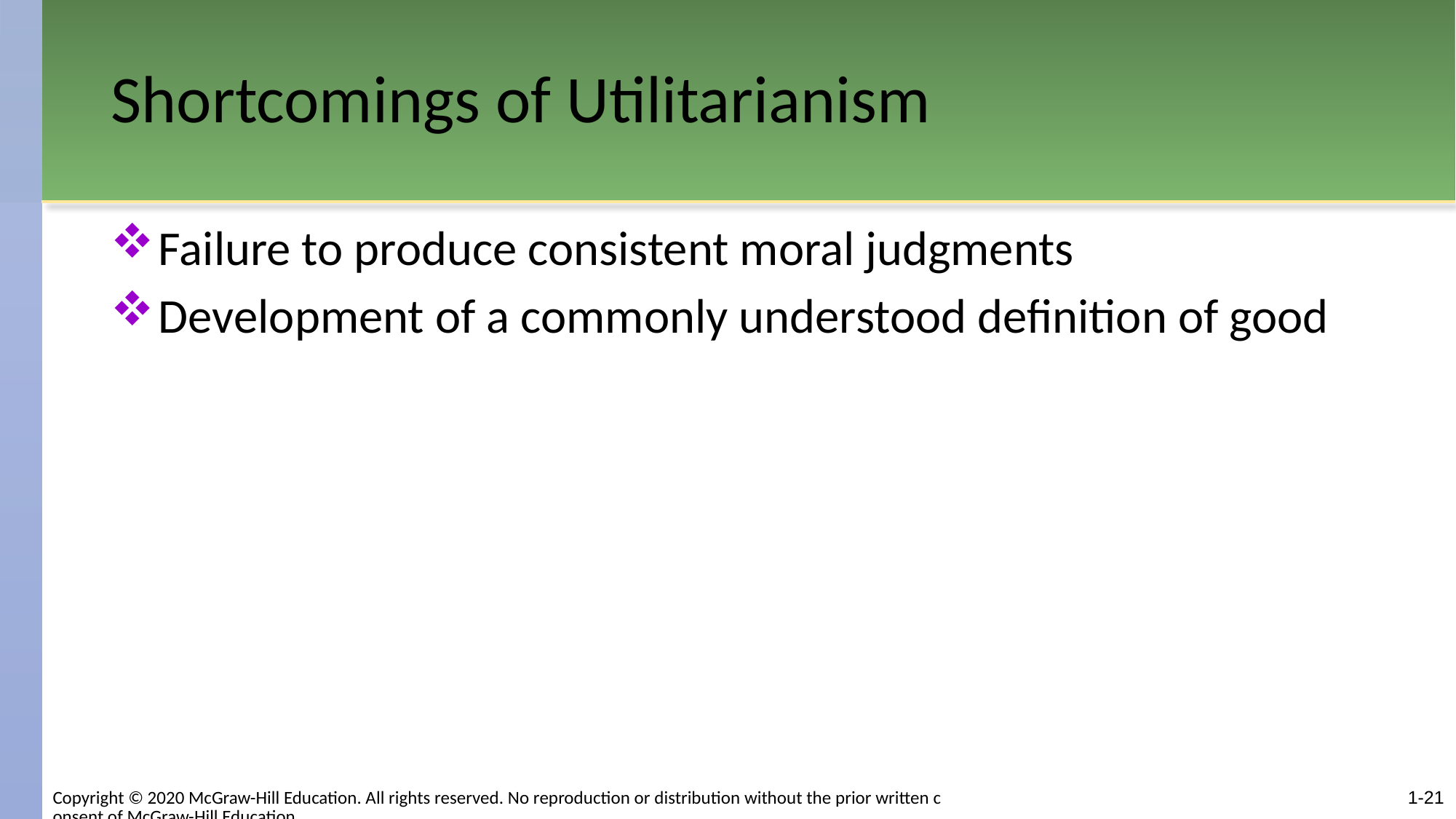

# Shortcomings of Utilitarianism
Failure to produce consistent moral judgments
Development of a commonly understood definition of good
1-21
Copyright © 2020 McGraw-Hill Education. All rights reserved. No reproduction or distribution without the prior written consent of McGraw-Hill Education.